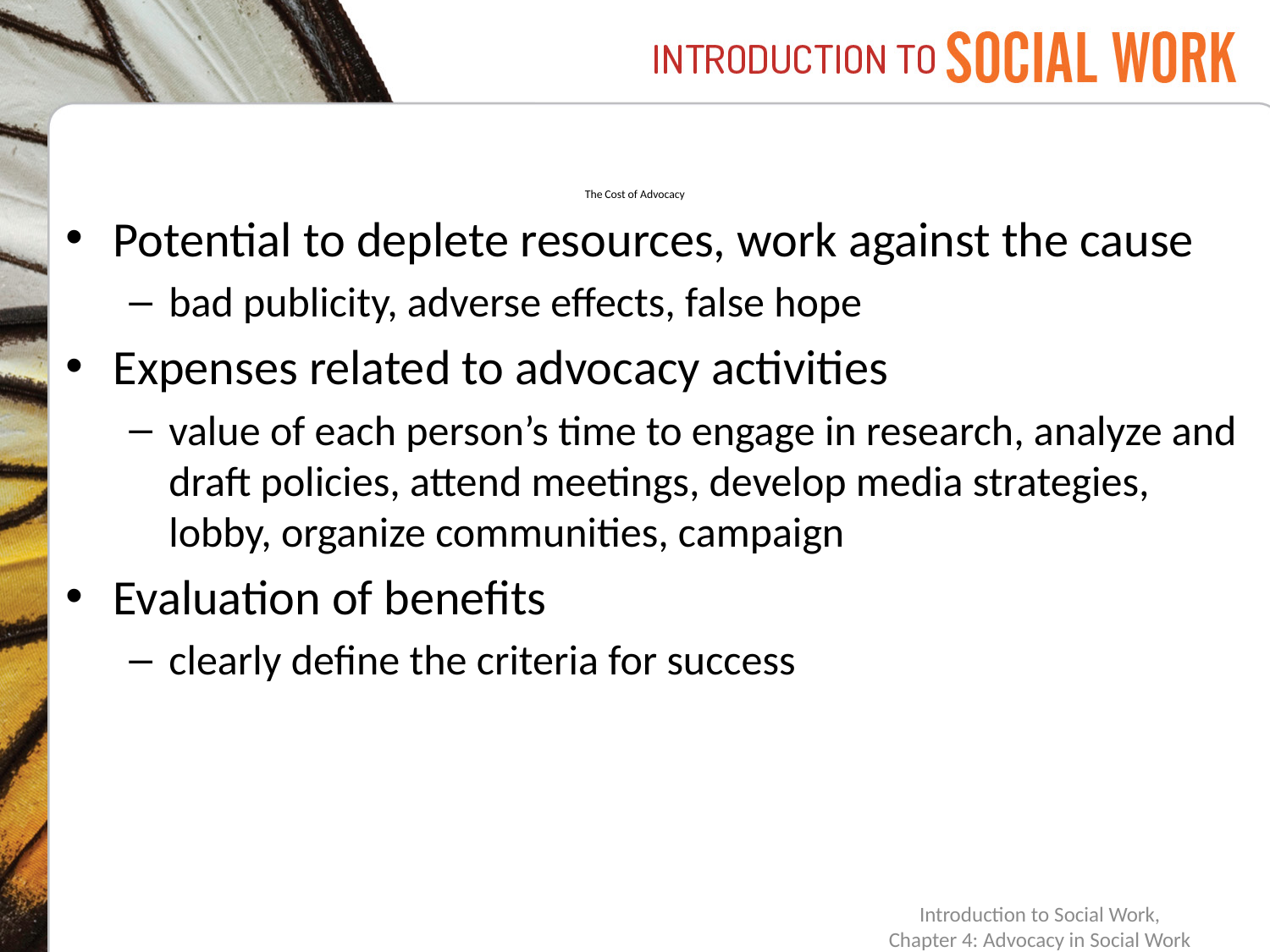

# The Cost of Advocacy
Potential to deplete resources, work against the cause
bad publicity, adverse effects, false hope
Expenses related to advocacy activities
value of each person’s time to engage in research, analyze and draft policies, attend meetings, develop media strategies, lobby, organize communities, campaign
Evaluation of benefits
clearly define the criteria for success
Introduction to Social Work,
Chapter 4: Advocacy in Social Work